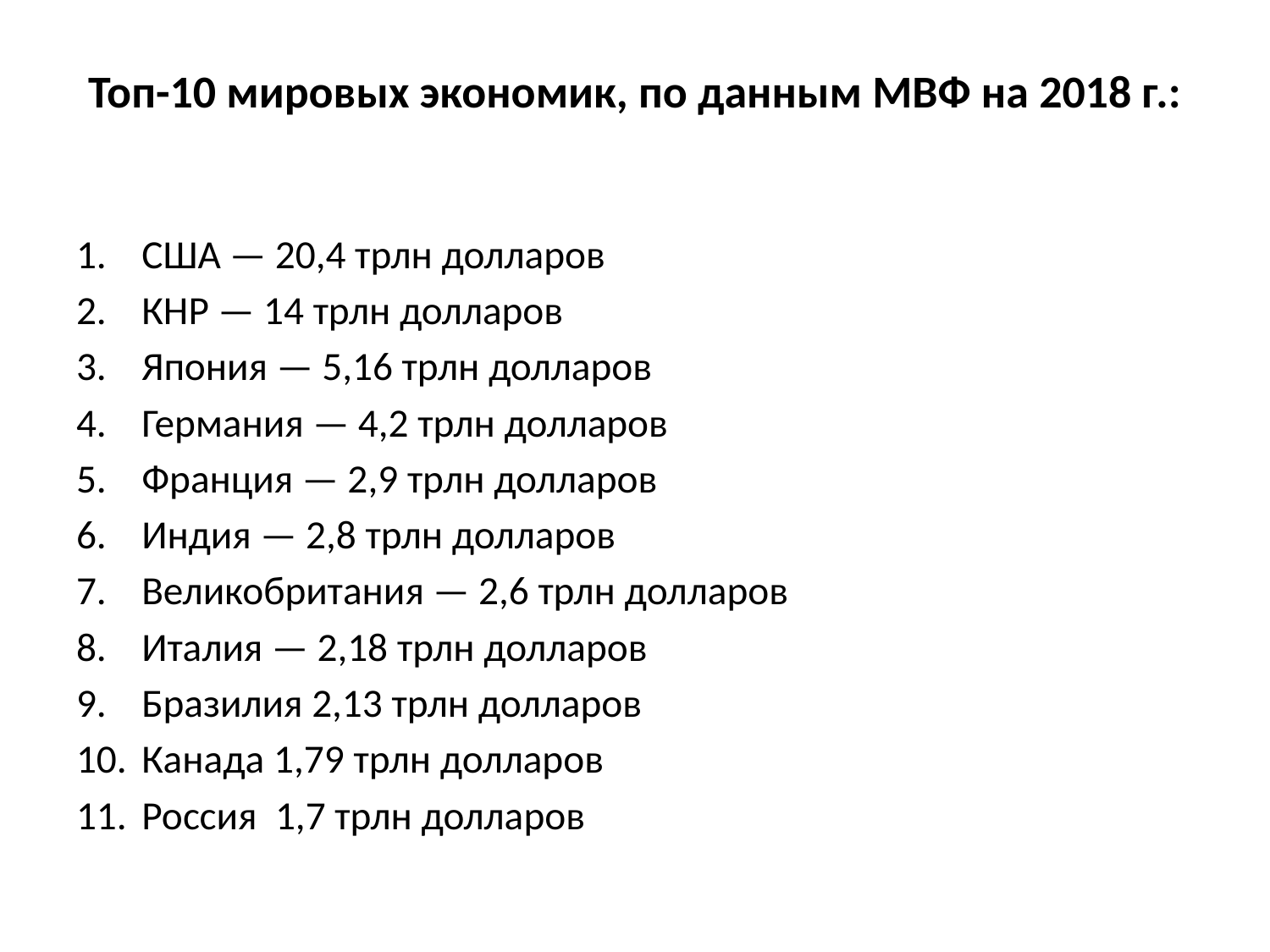

# Топ-10 мировых экономик, по данным МВФ на 2018 г.:
США — 20,4 трлн долларов
КНР — 14 трлн долларов
Япония — 5,16 трлн долларов
Германия — 4,2 трлн долларов
Франция — 2,9 трлн долларов
Индия — 2,8 трлн долларов
Великобритания — 2,6 трлн долларов
Италия — 2,18 трлн долларов
Бразилия 2,13 трлн долларов
Канада 1,79 трлн долларов
Россия  1,7 трлн долларов